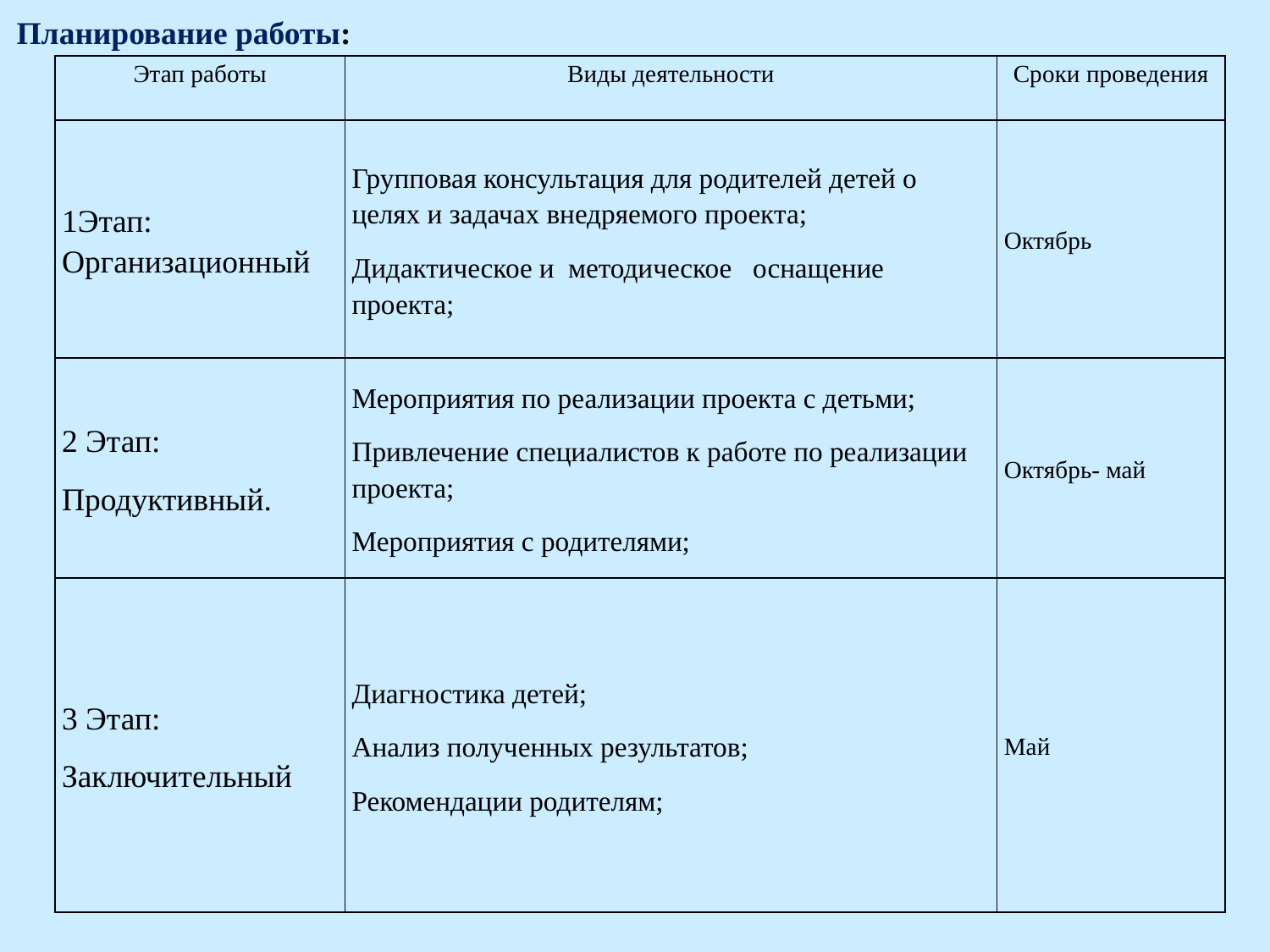

Планирование работы:
| Этап работы | Виды деятельности | Сроки проведения |
| --- | --- | --- |
| 1Этап: Организационный | Групповая консультация для родителей детей о целях и задачах внедряемого проекта; Дидактическое и методическое оснащение проекта; | Октябрь |
| 2 Этап: Продуктивный. | Мероприятия по реализации проекта с детьми; Привлечение специалистов к работе по реализации проекта; Мероприятия с родителями; | Октябрь- май |
| 3 Этап: Заключительный | Диагностика детей; Анализ полученных результатов; Рекомендации родителям; | Май |